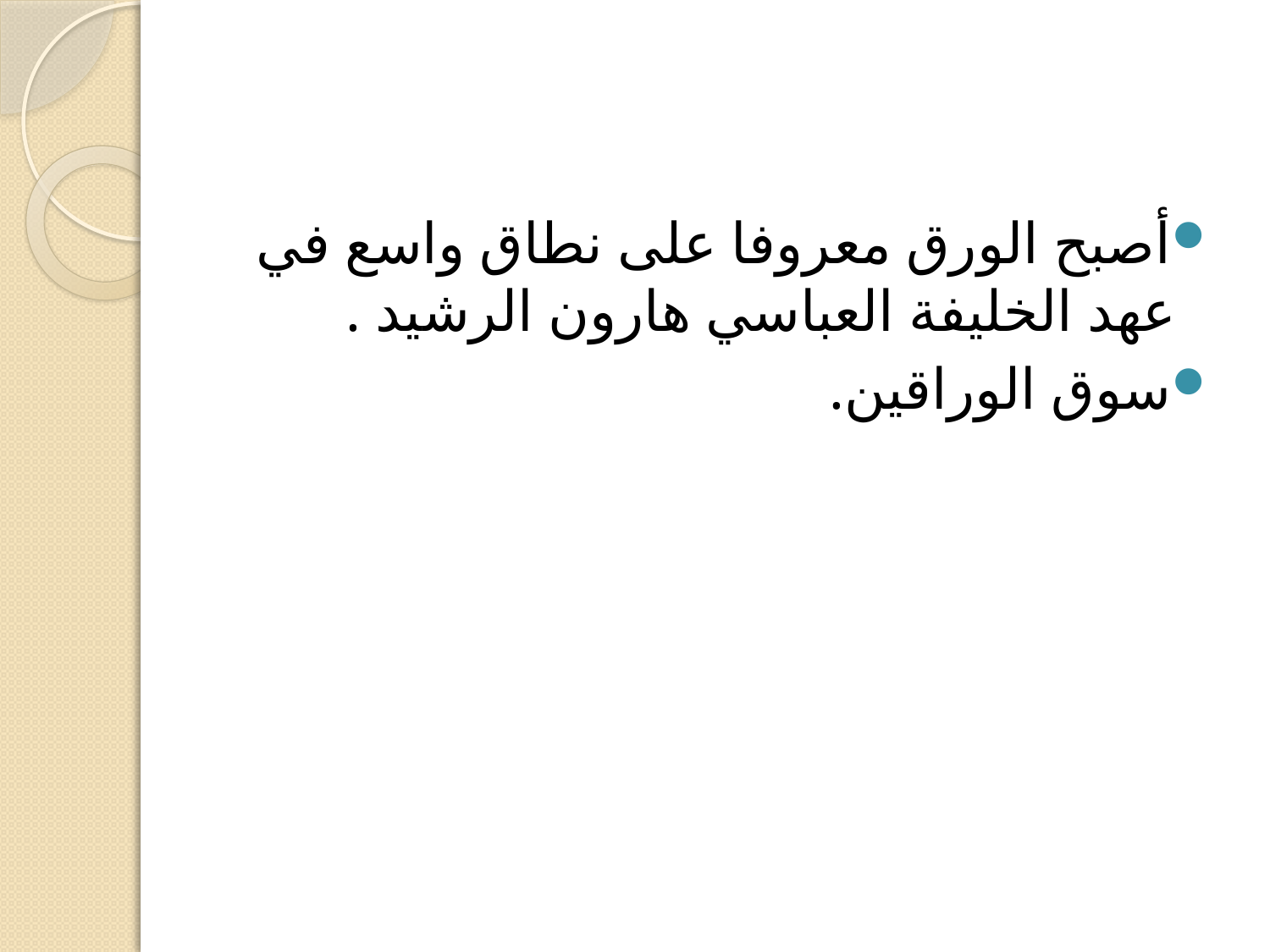

#
أصبح الورق معروفا على نطاق واسع في عهد الخليفة العباسي هارون الرشيد .
سوق الوراقين.